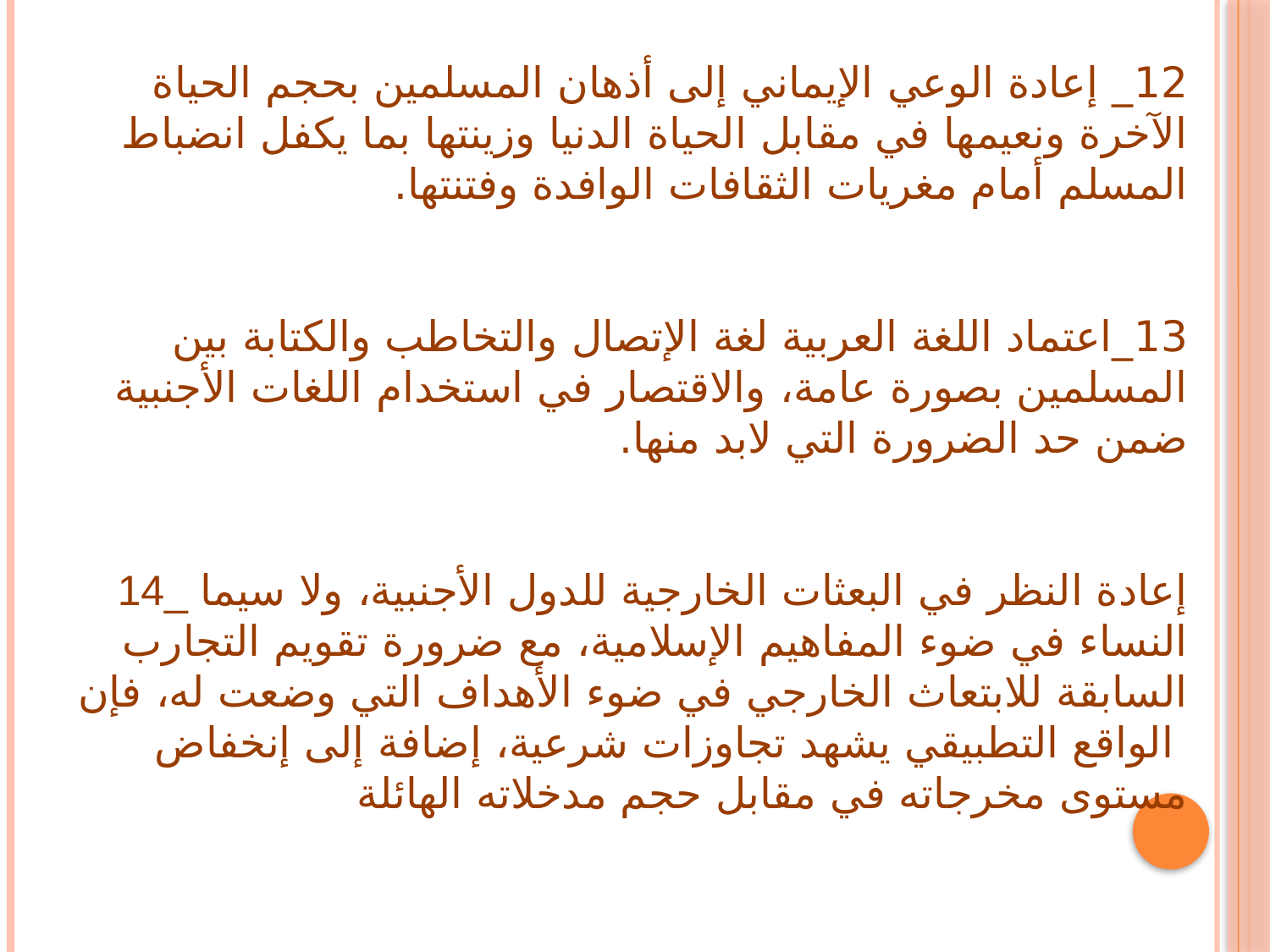

12_ إعادة الوعي الإيماني إلى أذهان المسلمين بحجم الحياة الآخرة ونعيمها في مقابل الحياة الدنيا وزينتها بما يكفل انضباط المسلم أمام مغريات الثقافات الوافدة وفتنتها.

13_اعتماد اللغة العربية لغة الإتصال والتخاطب والكتابة بين المسلمين بصورة عامة، والاقتصار في استخدام اللغات الأجنبية ضمن حد الضرورة التي لابد منها.

14_ إعادة النظر في البعثات الخارجية للدول الأجنبية، ولا سيما النساء في ضوء المفاهيم الإسلامية، مع ضرورة تقويم التجارب السابقة للابتعاث الخارجي في ضوء الأهداف التي وضعت له، فإن  الواقع التطبيقي يشهد تجاوزات شرعية، إضافة إلى إنخفاض مستوى مخرجاته في مقابل حجم مدخلاته الهائلة